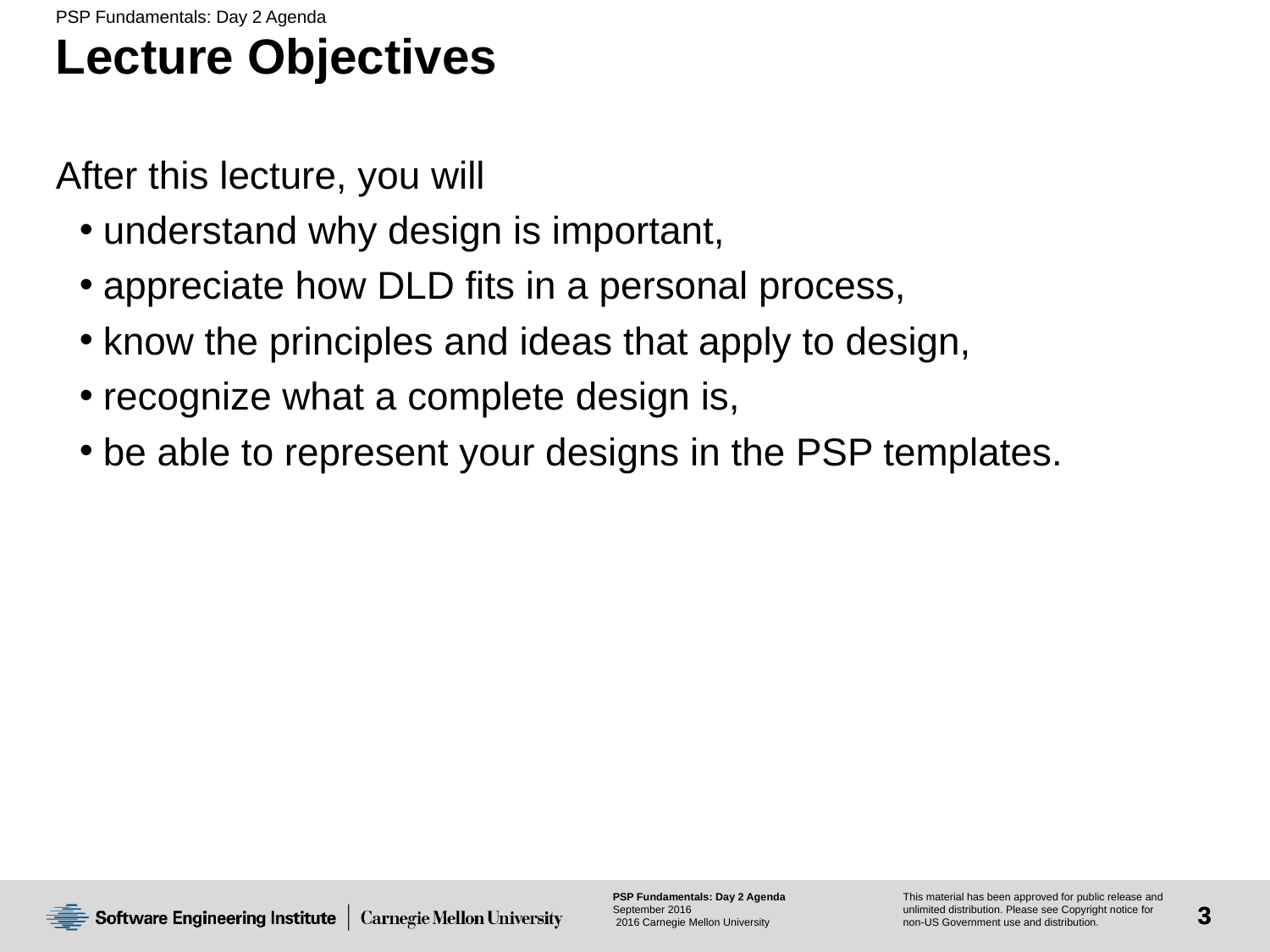

# Lecture Objectives
After this lecture, you will
understand why design is important,
appreciate how DLD fits in a personal process,
know the principles and ideas that apply to design,
recognize what a complete design is,
be able to represent your designs in the PSP templates.